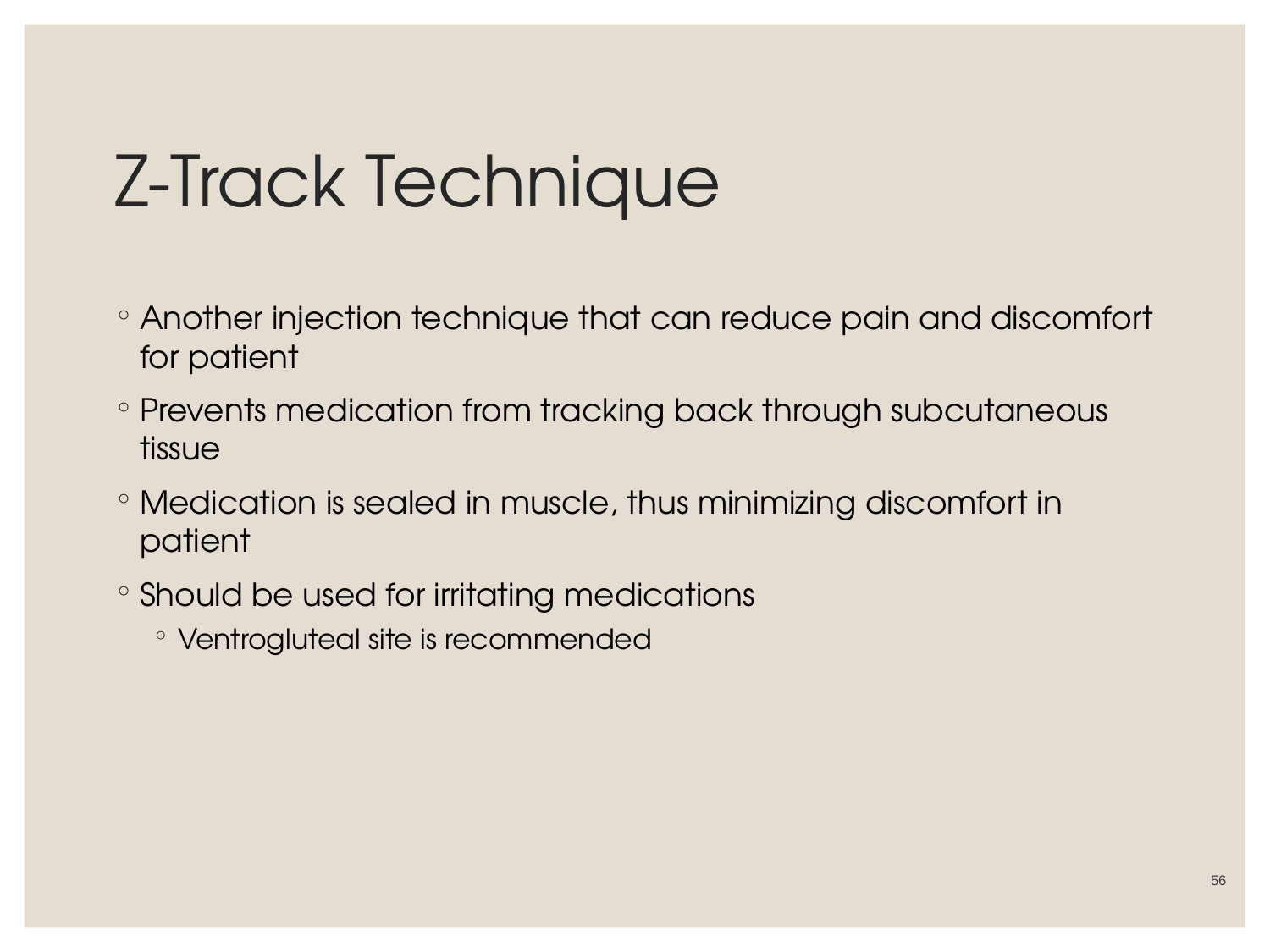

# Z-Track Technique
Another injection technique that can reduce pain and discomfort for patient
Prevents medication from tracking back through subcutaneous tissue
Medication is sealed in muscle, thus minimizing discomfort in patient
Should be used for irritating medications
Ventrogluteal site is recommended
 56